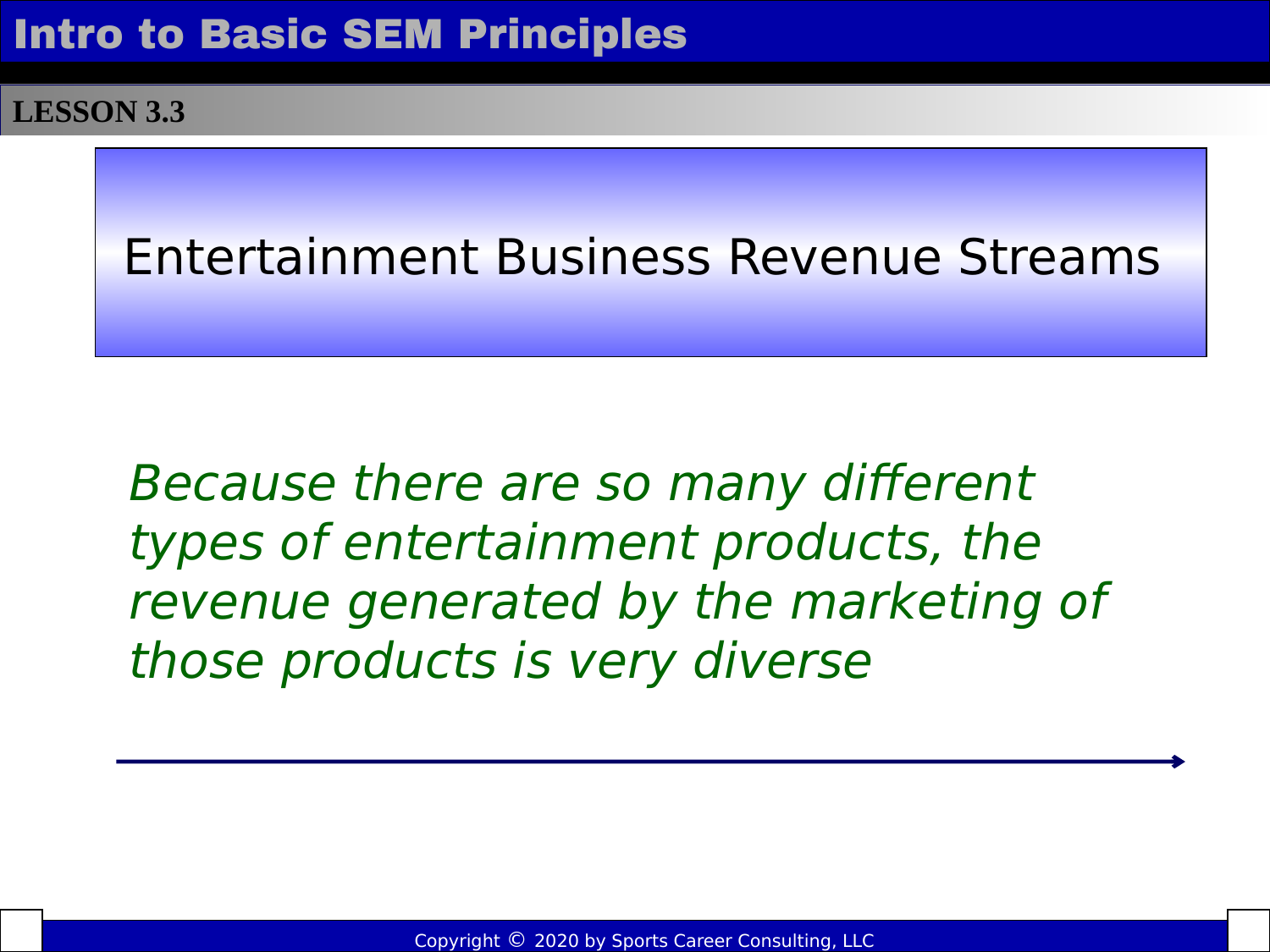

Intro to Basic SEM Principles
LESSON 3.3

 Entertainment Business Revenue Streams

Because there are so many different types of entertainment products, the revenue generated by the marketing of those products is very diverse

Copyright © 2020 by Sports Career Consulting, LLC